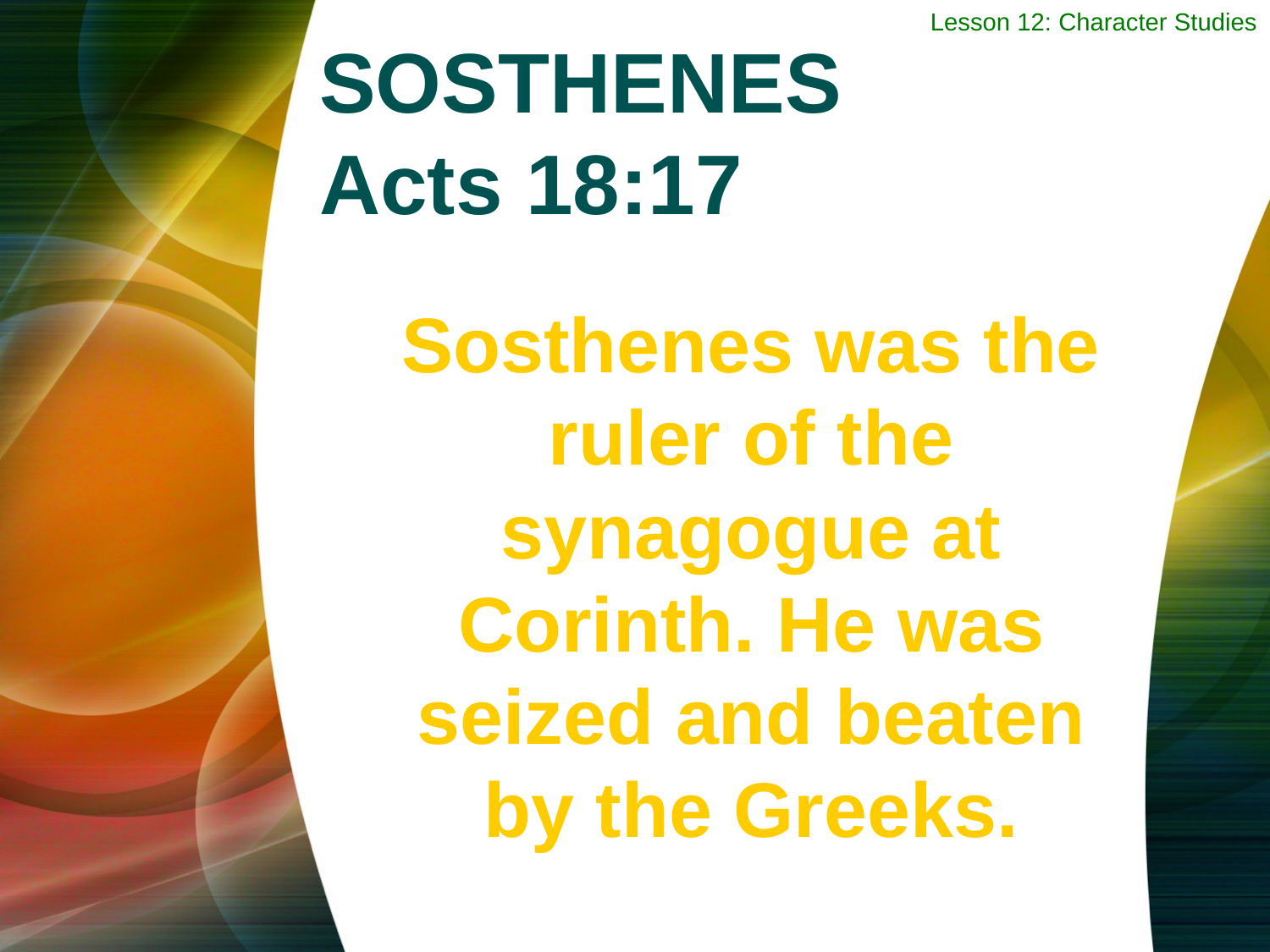

Lesson 12: Character Studies
SOSTHENES
Acts 18:17
Sosthenes was the ruler of the synagogue at Corinth. He was seized and beaten
by the Greeks.